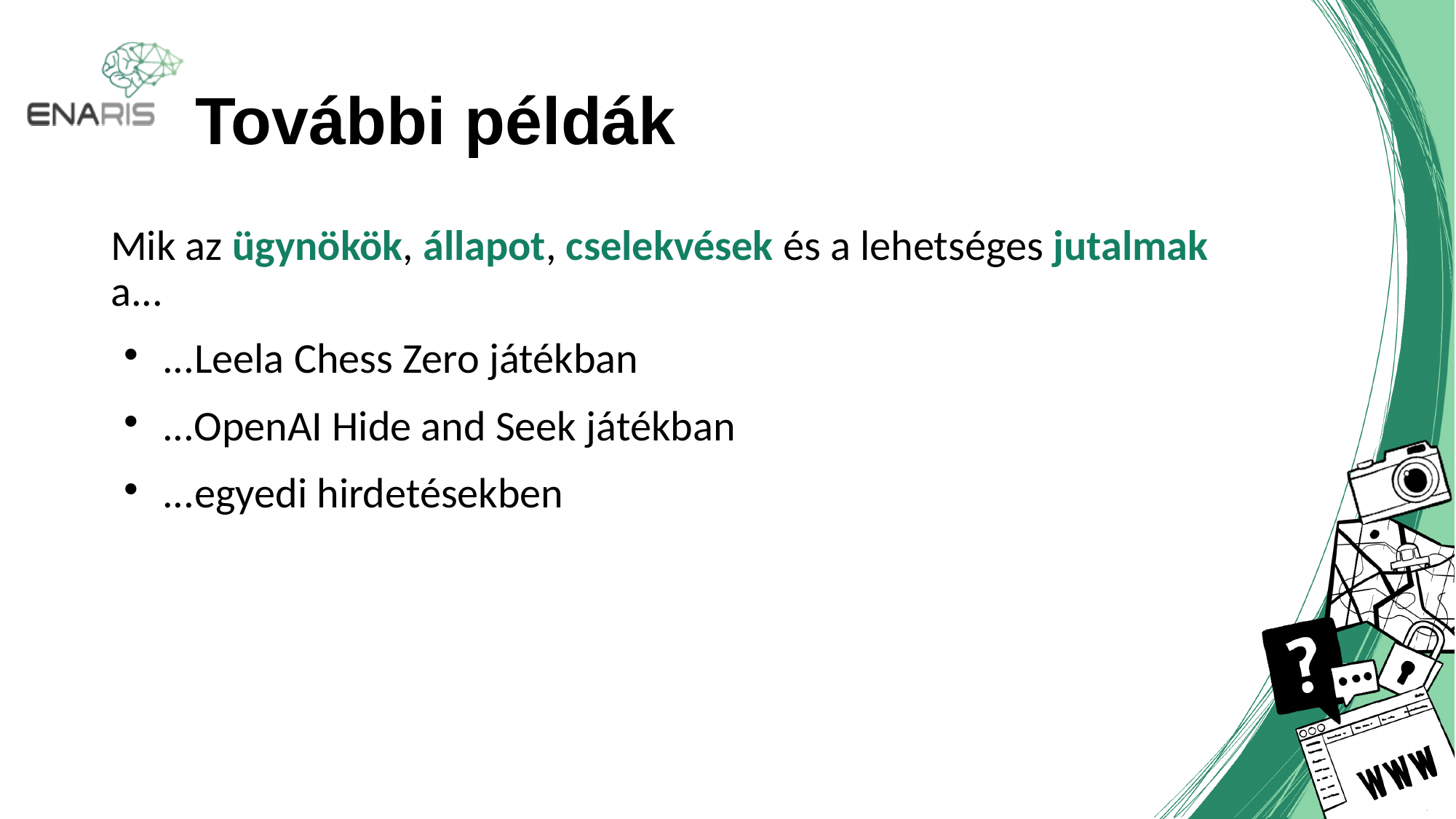

# További példák
Mik az ügynökök, állapot, cselekvések és a lehetséges jutalmak a...
...Leela Chess Zero játékban
...OpenAI Hide and Seek játékban
...egyedi hirdetésekben